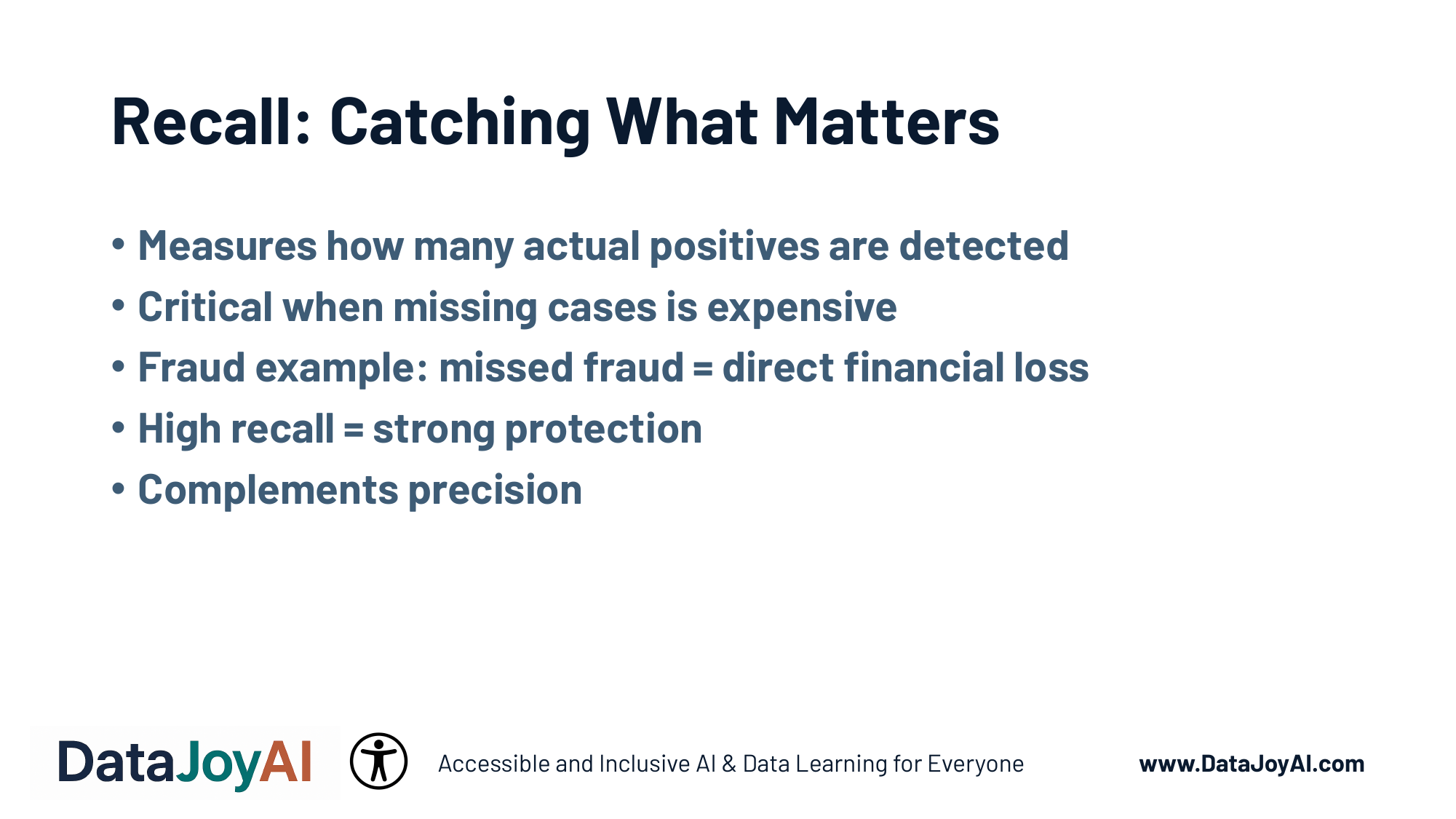

# Recall: Catching What Matters
Measures how many actual positives are detected
Critical when missing cases is expensive
Fraud example: missed fraud = direct financial loss
High recall = strong protection
Complements precision